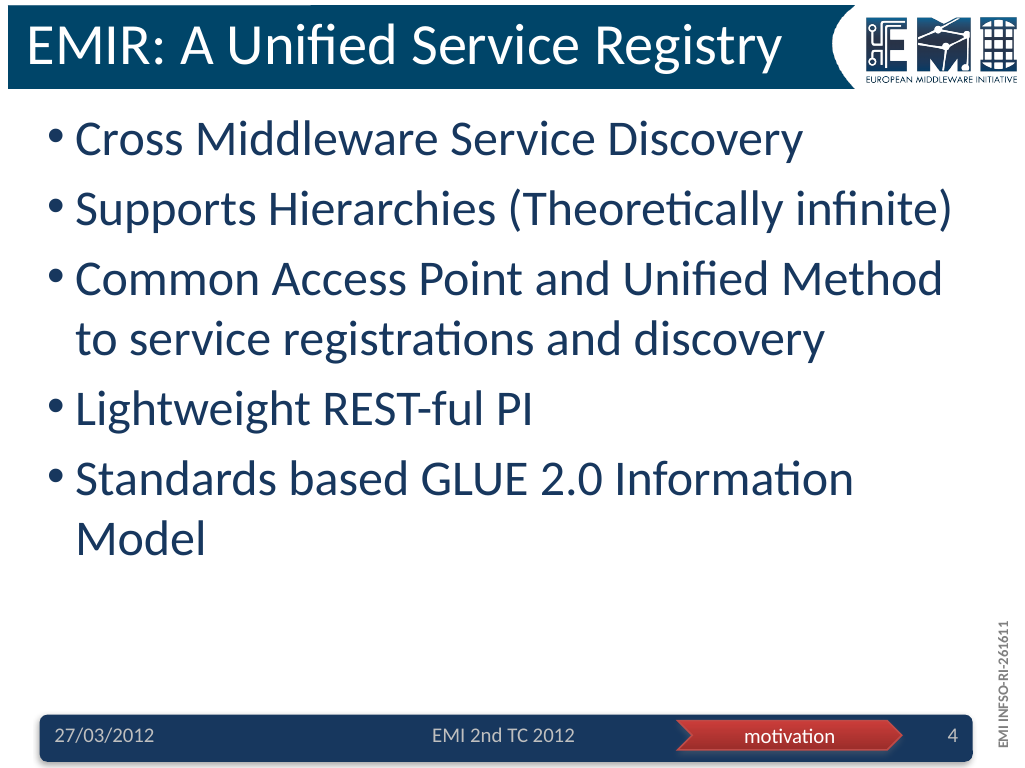

# EMIR: A Unified Service Registry
Cross Middleware Service Discovery
Supports Hierarchies (Theoretically infinite)
Common Access Point and Unified Method to service registrations and discovery
Lightweight REST-ful PI
Standards based GLUE 2.0 Information Model

27/03/2012
EMI 2nd TC 2012
4
motivation